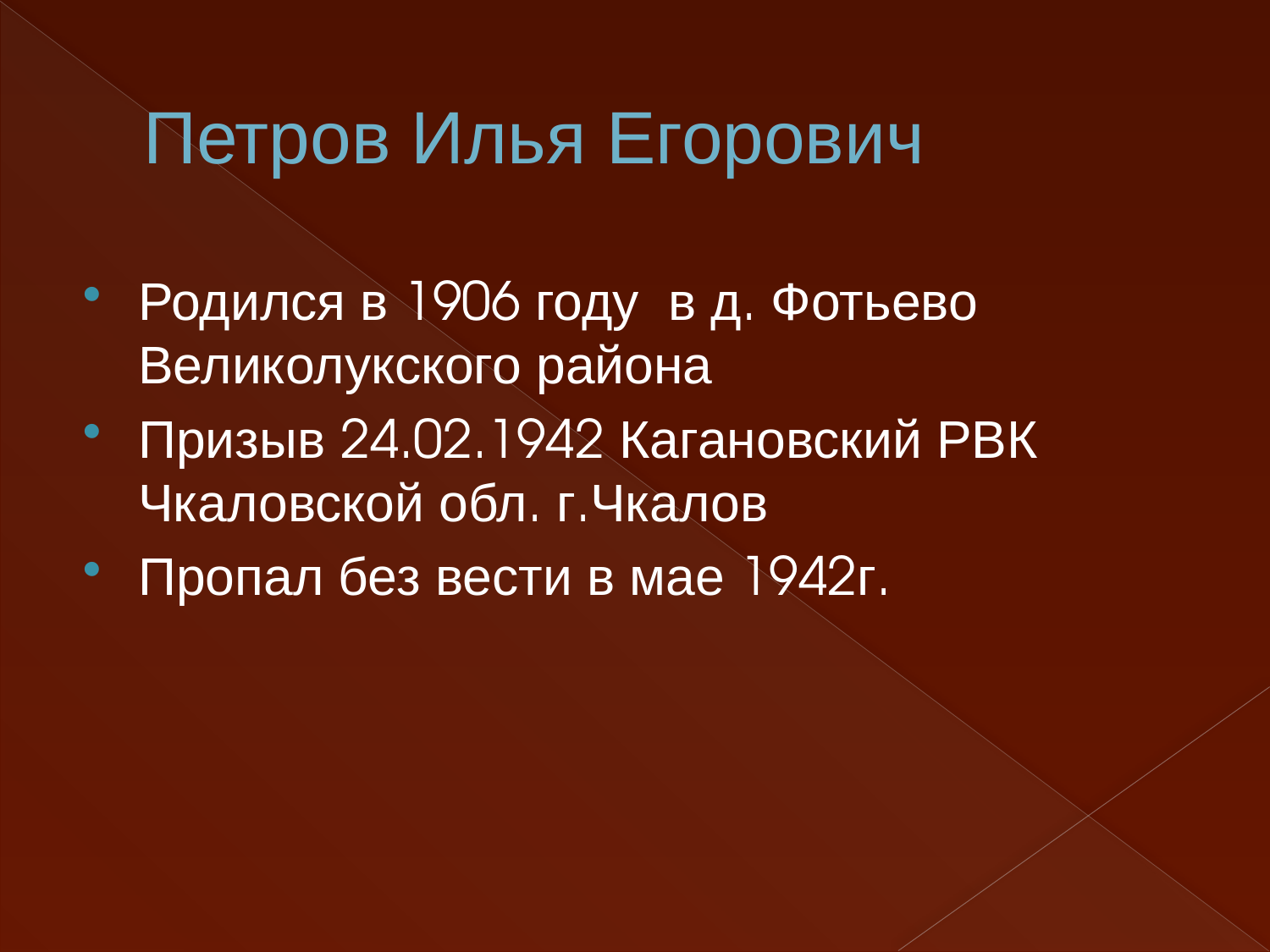

# Петров Илья Егорович
Родился в 1906 году  в д. Фотьево Великолукского района
Призыв 24.02.1942 Кагановский РВК Чкаловской обл. г.Чкалов
Пропал без вести в мае 1942г.